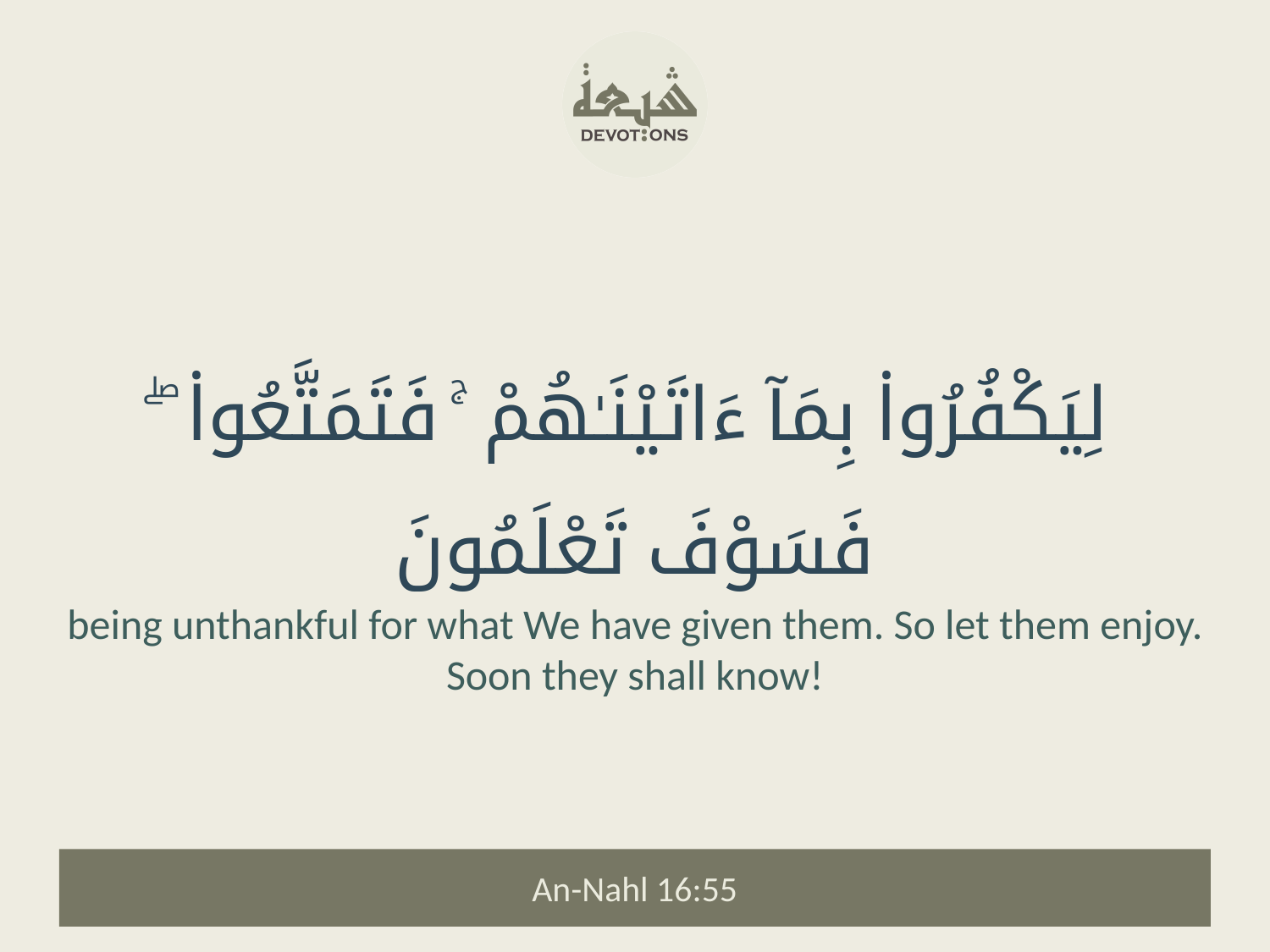

لِيَكْفُرُوا۟ بِمَآ ءَاتَيْنَـٰهُمْ ۚ فَتَمَتَّعُوا۟ ۖ فَسَوْفَ تَعْلَمُونَ
being unthankful for what We have given them. So let them enjoy. Soon they shall know!
An-Nahl 16:55